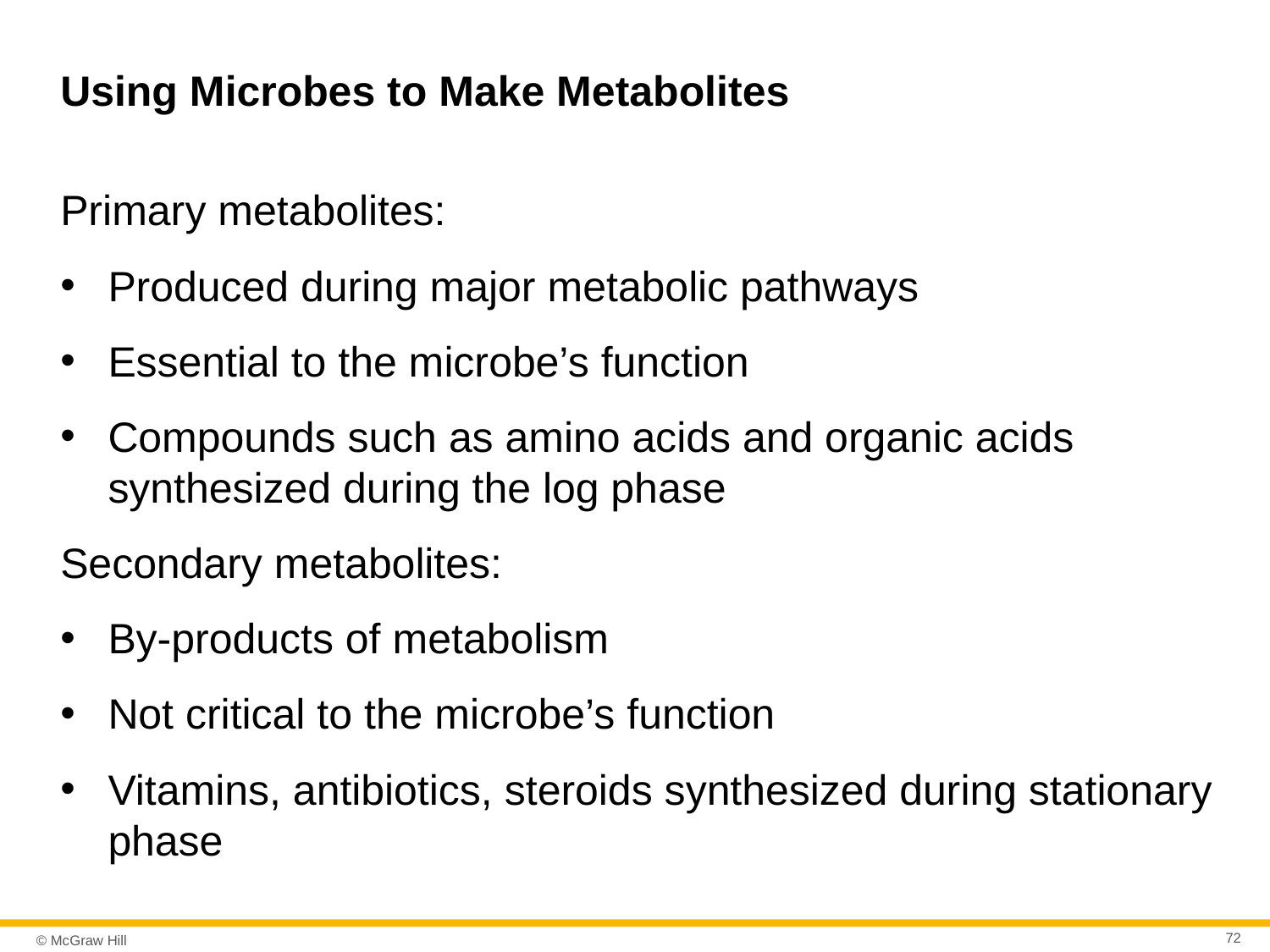

# Using Microbes to Make Metabolites
Primary metabolites:
Produced during major metabolic pathways
Essential to the microbe’s function
Compounds such as amino acids and organic acids synthesized during the log phase
Secondary metabolites:
By-products of metabolism
Not critical to the microbe’s function
Vitamins, antibiotics, steroids synthesized during stationary phase